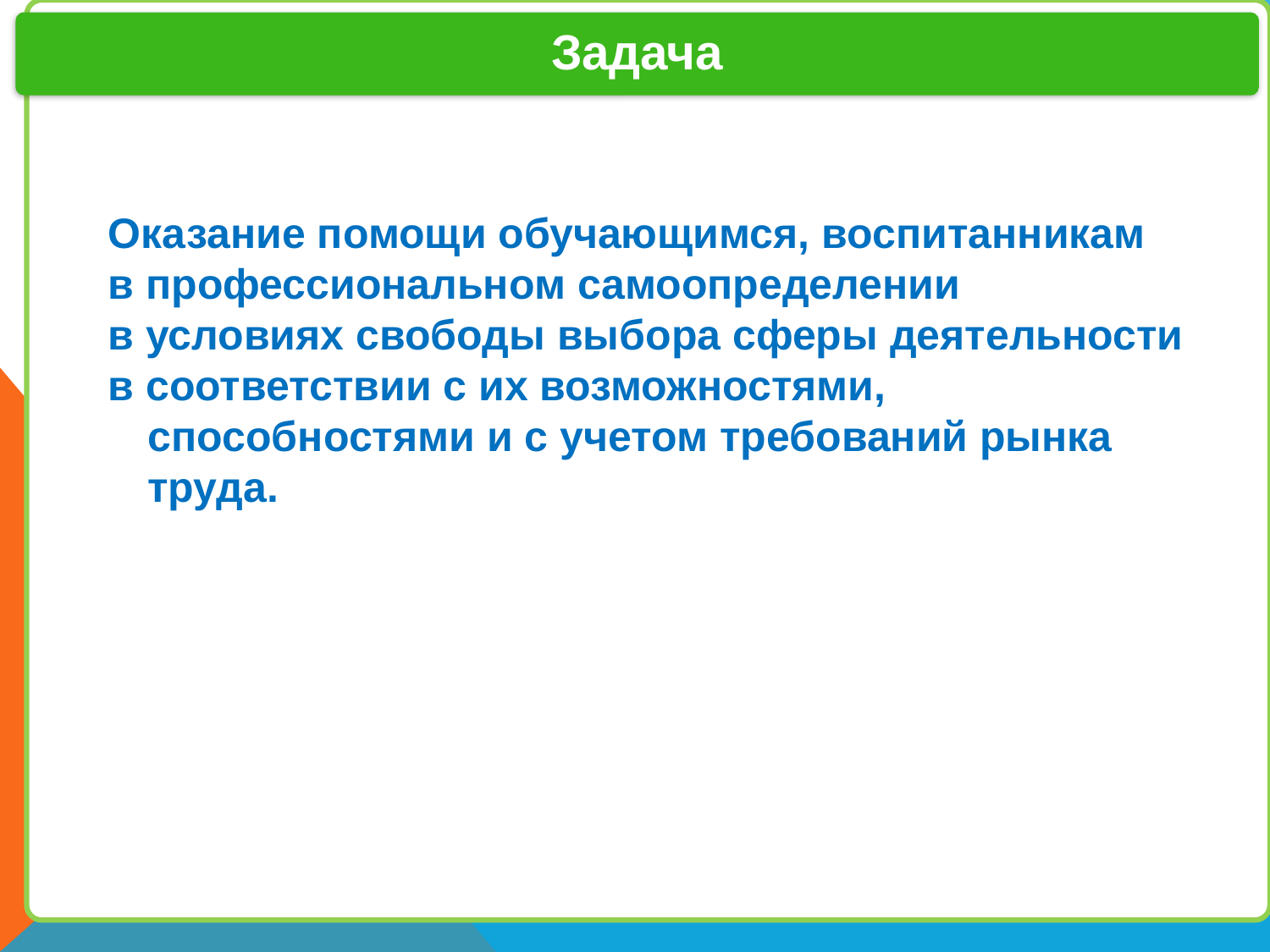

Задача
Оказание помощи обучающимся, воспитанникам
в профессиональном самоопределении
в условиях свободы выбора сферы деятельности
в соответствии с их возможностями, способностями и с учетом требований рынка труда.
2